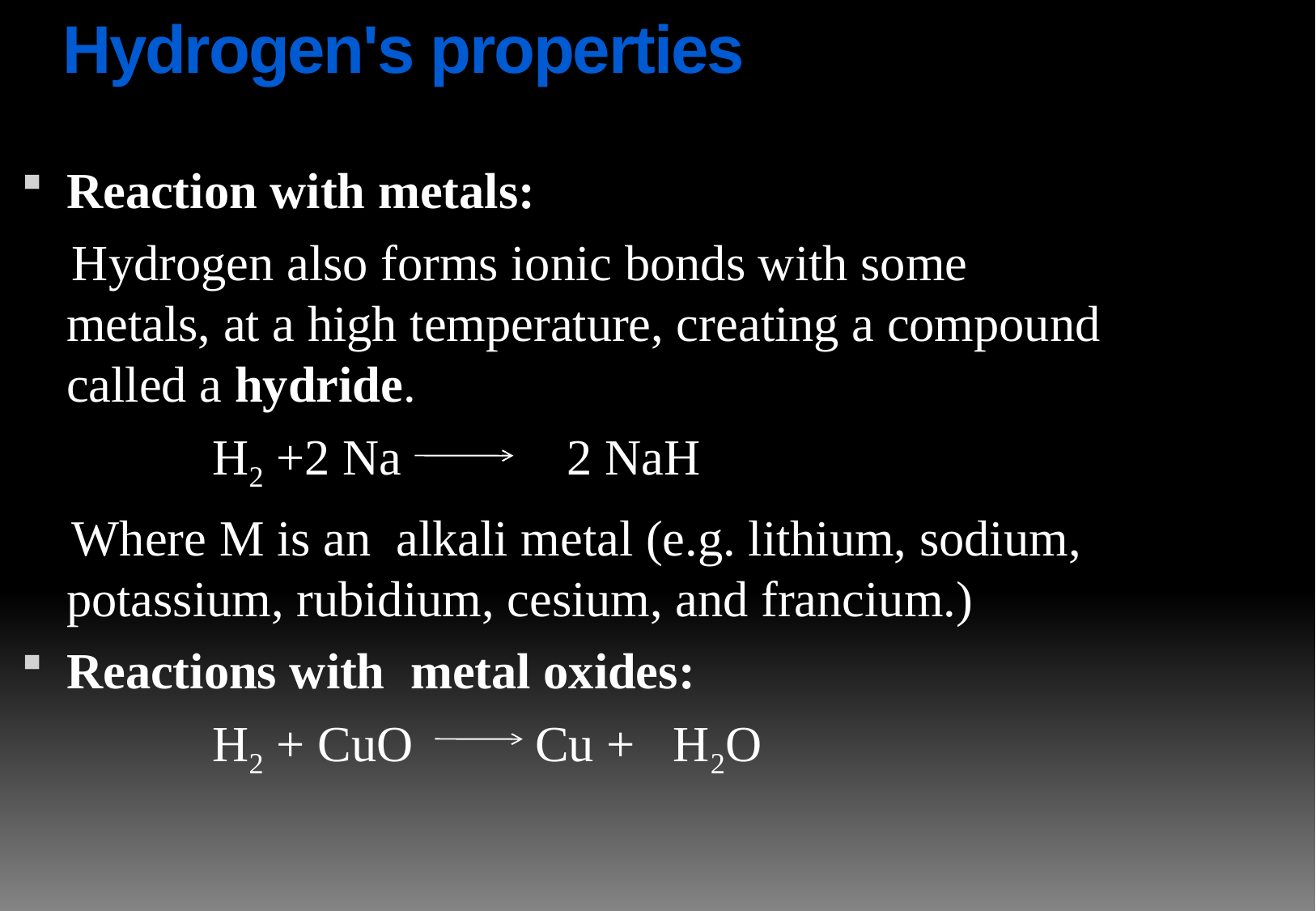

Hydrogen's properties
Reaction with metals:
    Hydrogen also forms ionic bonds with some metals, at a high temperature, creating a compound called a hydride.
               H2 +2 Na             2 NaH
    Where M is an  alkali metal (e.g. lithium, sodium, potassium, rubidium, cesium, and francium.)
Reactions with  metal oxides:
               H2 + CuO          Cu +   H2O